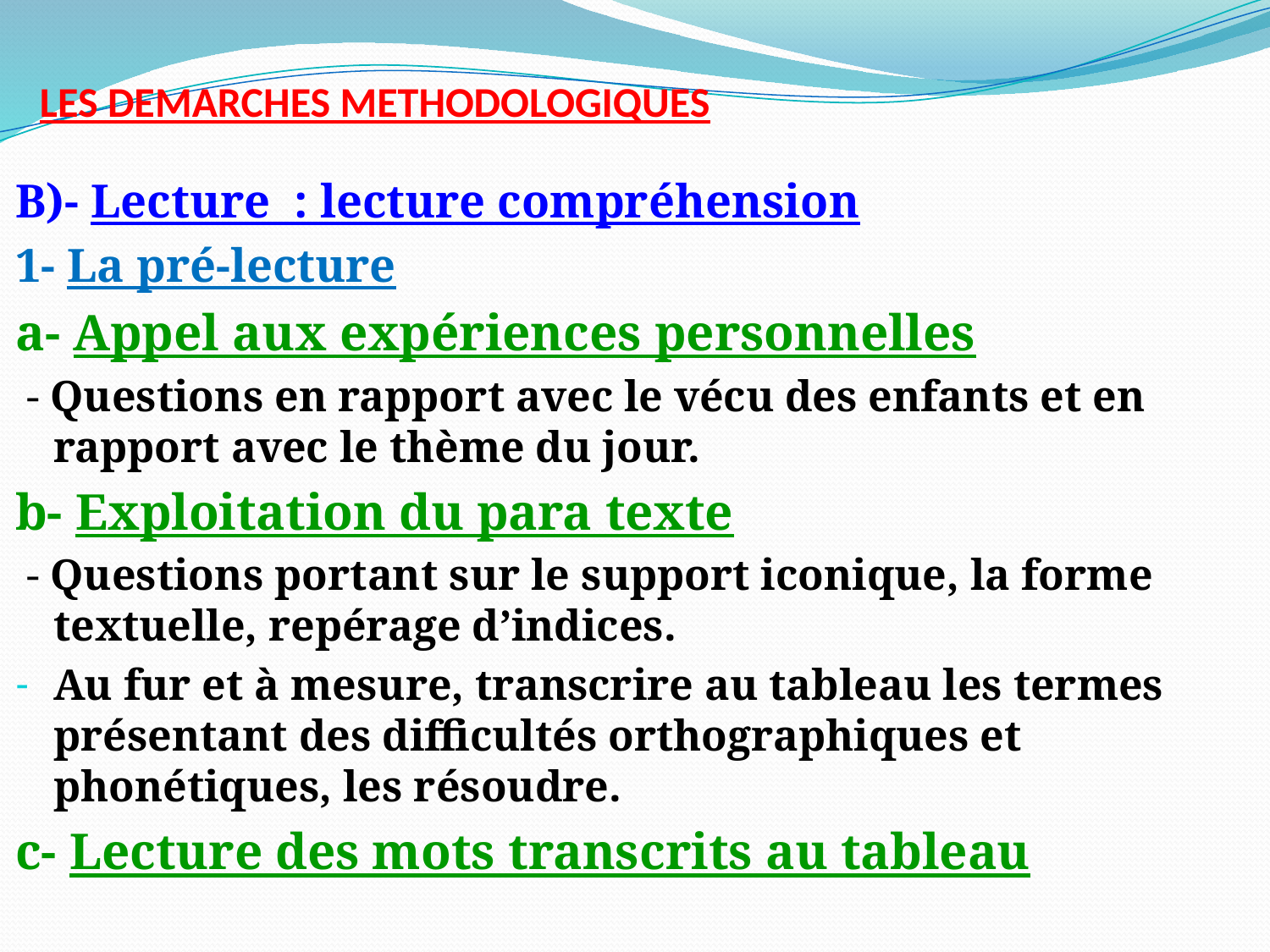

# LES DEMARCHES METHODOLOGIQUES
B)- Lecture  : lecture compréhension
1- La pré-lecture
a- Appel aux expériences personnelles
 - Questions en rapport avec le vécu des enfants et en rapport avec le thème du jour.
b- Exploitation du para texte
 - Questions portant sur le support iconique, la forme textuelle, repérage d’indices.
Au fur et à mesure, transcrire au tableau les termes présentant des difficultés orthographiques et phonétiques, les résoudre.
c- Lecture des mots transcrits au tableau